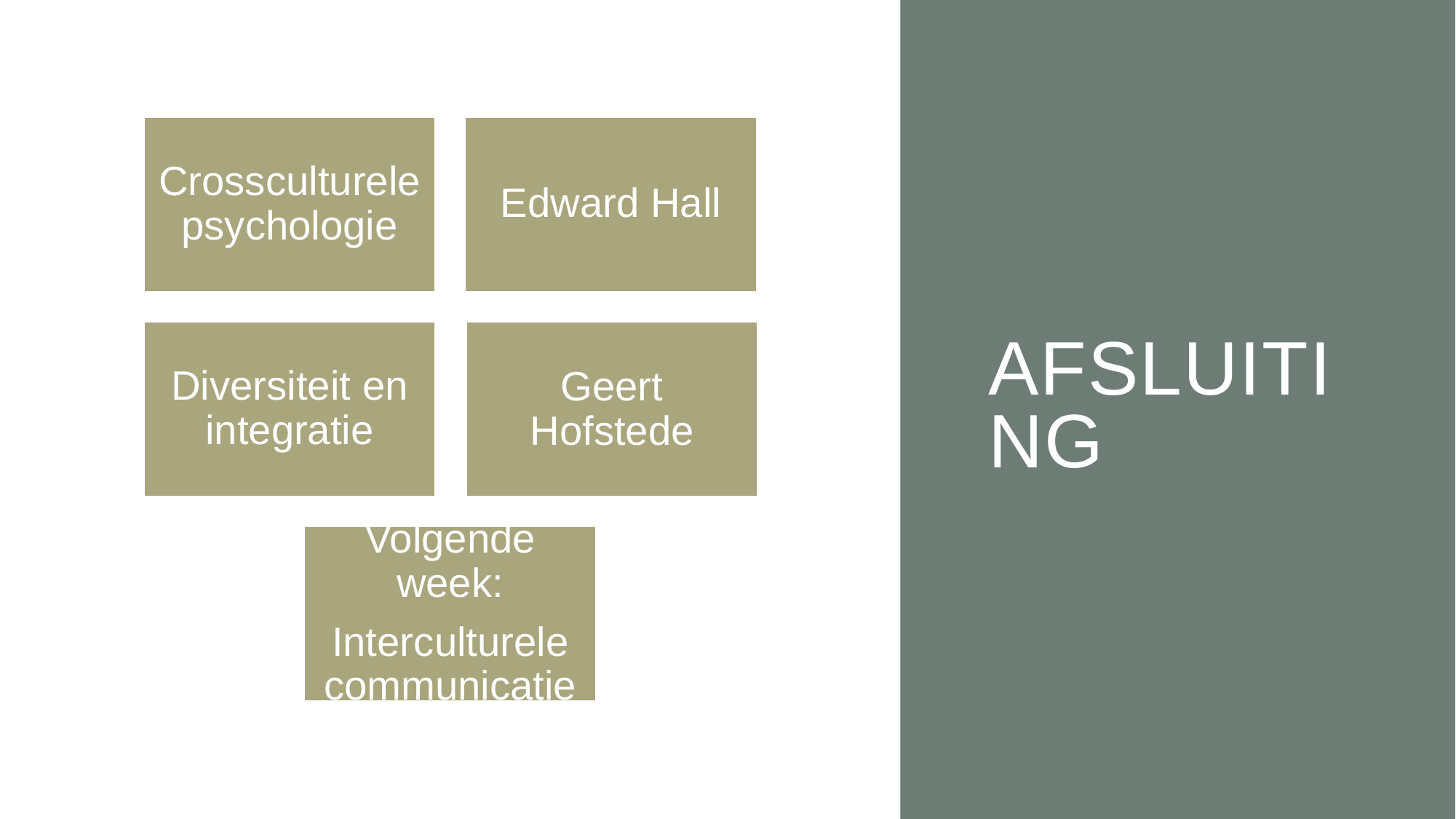

# Afsluiting
Crossculturele psychologie
Edward Hall
Diversiteit en integratie
Geert Hofstede
Volgende week:
Interculturele communicatie